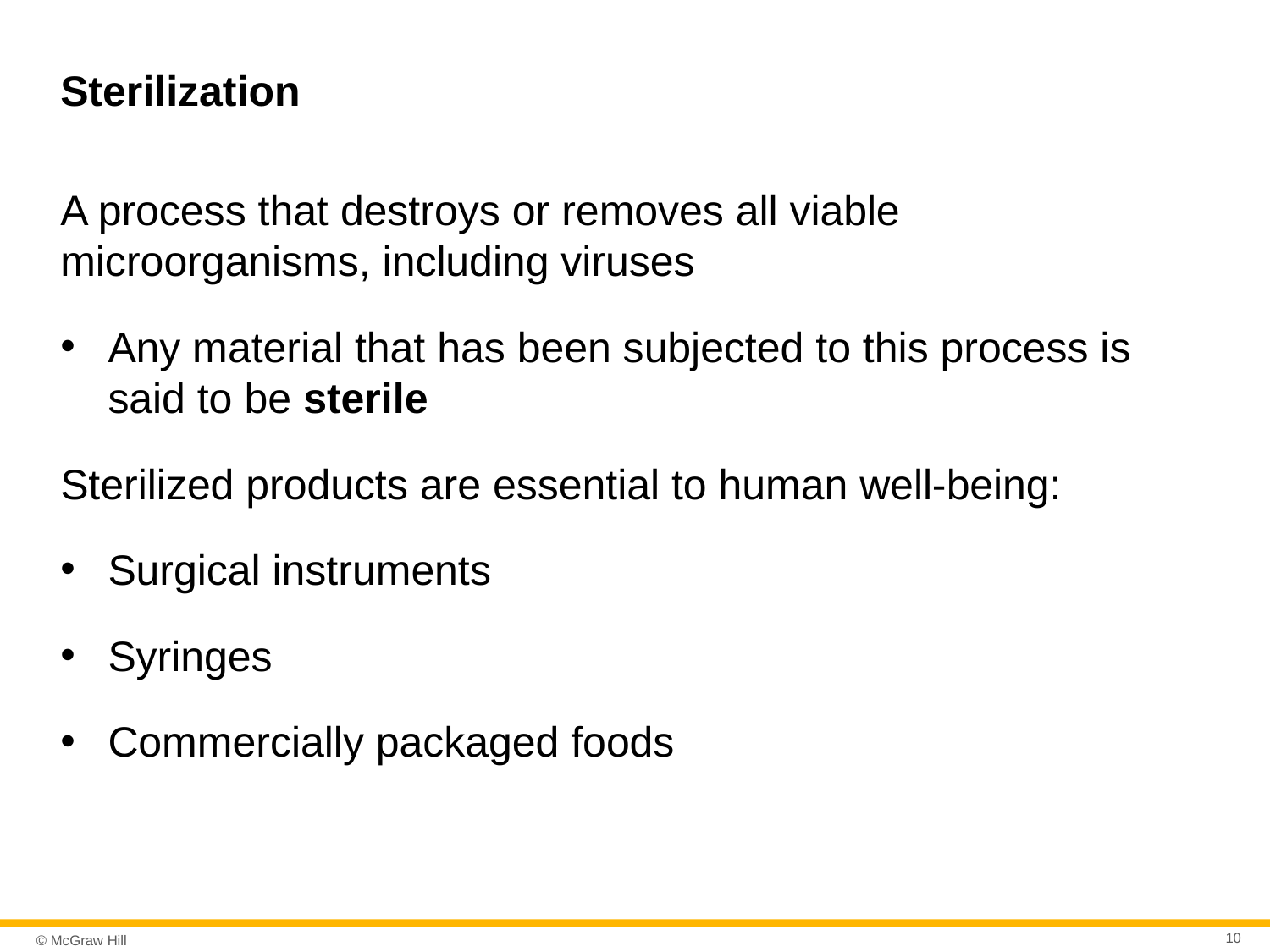

# Sterilization
A process that destroys or removes all viable microorganisms, including viruses
Any material that has been subjected to this process is said to be sterile
Sterilized products are essential to human well-being:
Surgical instruments
Syringes
Commercially packaged foods